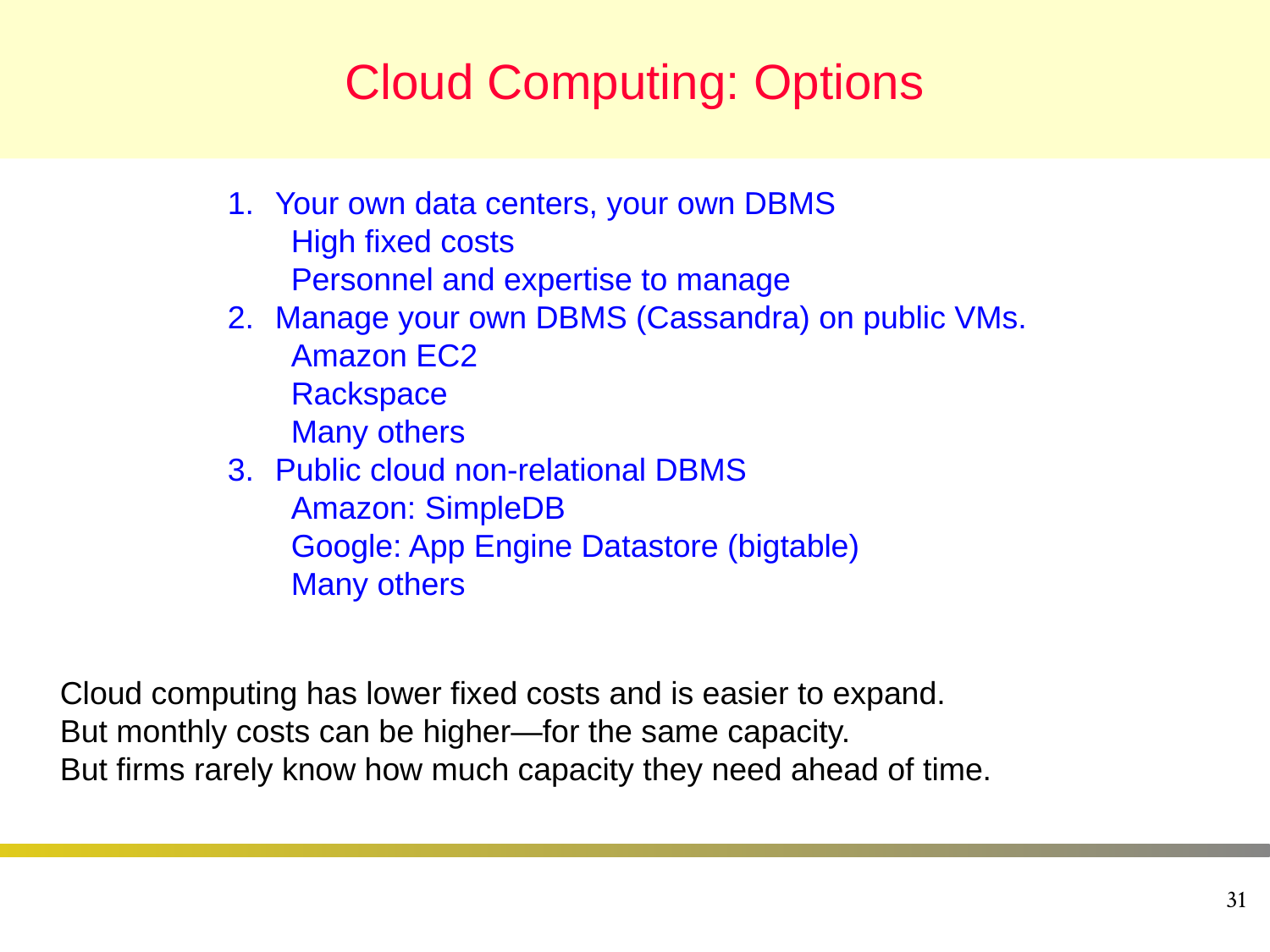

# Cloud Computing: Options
Your own data centers, your own DBMS
High fixed costs
Personnel and expertise to manage
Manage your own DBMS (Cassandra) on public VMs.
Amazon EC2
Rackspace
Many others
Public cloud non-relational DBMS
Amazon: SimpleDB
Google: App Engine Datastore (bigtable)
Many others
Cloud computing has lower fixed costs and is easier to expand.
But monthly costs can be higher—for the same capacity.
But firms rarely know how much capacity they need ahead of time.
31